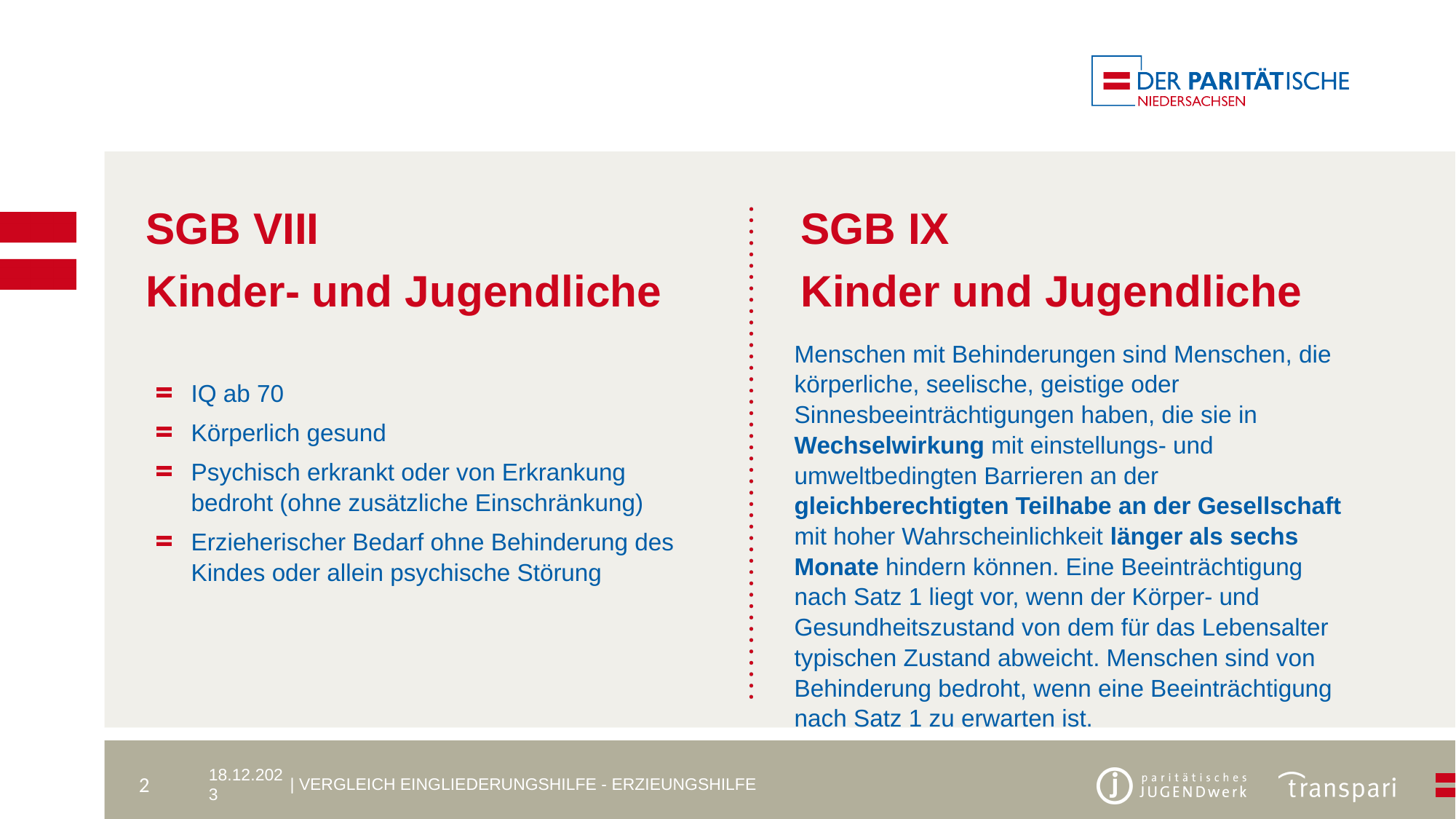

SGB VIII
Kinder- und Jugendliche
SGB IX
Kinder und Jugendliche

Menschen mit Behinderungen sind Menschen, die körperliche, seelische, geistige oder Sinnesbeeinträchtigungen haben, die sie in Wechselwirkung mit einstellungs- und umweltbedingten Barrieren an der gleichberechtigten Teilhabe an der Gesellschaft mit hoher Wahrscheinlichkeit länger als sechs Monate hindern können. Eine Beeinträchtigung nach Satz 1 liegt vor, wenn der Körper- und Gesundheitszustand von dem für das Lebensalter typischen Zustand abweicht. Menschen sind von Behinderung bedroht, wenn eine Beeinträchtigung nach Satz 1 zu erwarten ist.

IQ ab 70
Körperlich gesund
Psychisch erkrankt oder von Erkrankung bedroht (ohne zusätzliche Einschränkung)
Erzieherischer Bedarf ohne Behinderung des Kindes oder allein psychische Störung

18.12.2023
2
| vergleich eingliederungshilfe - erzieungshilfe